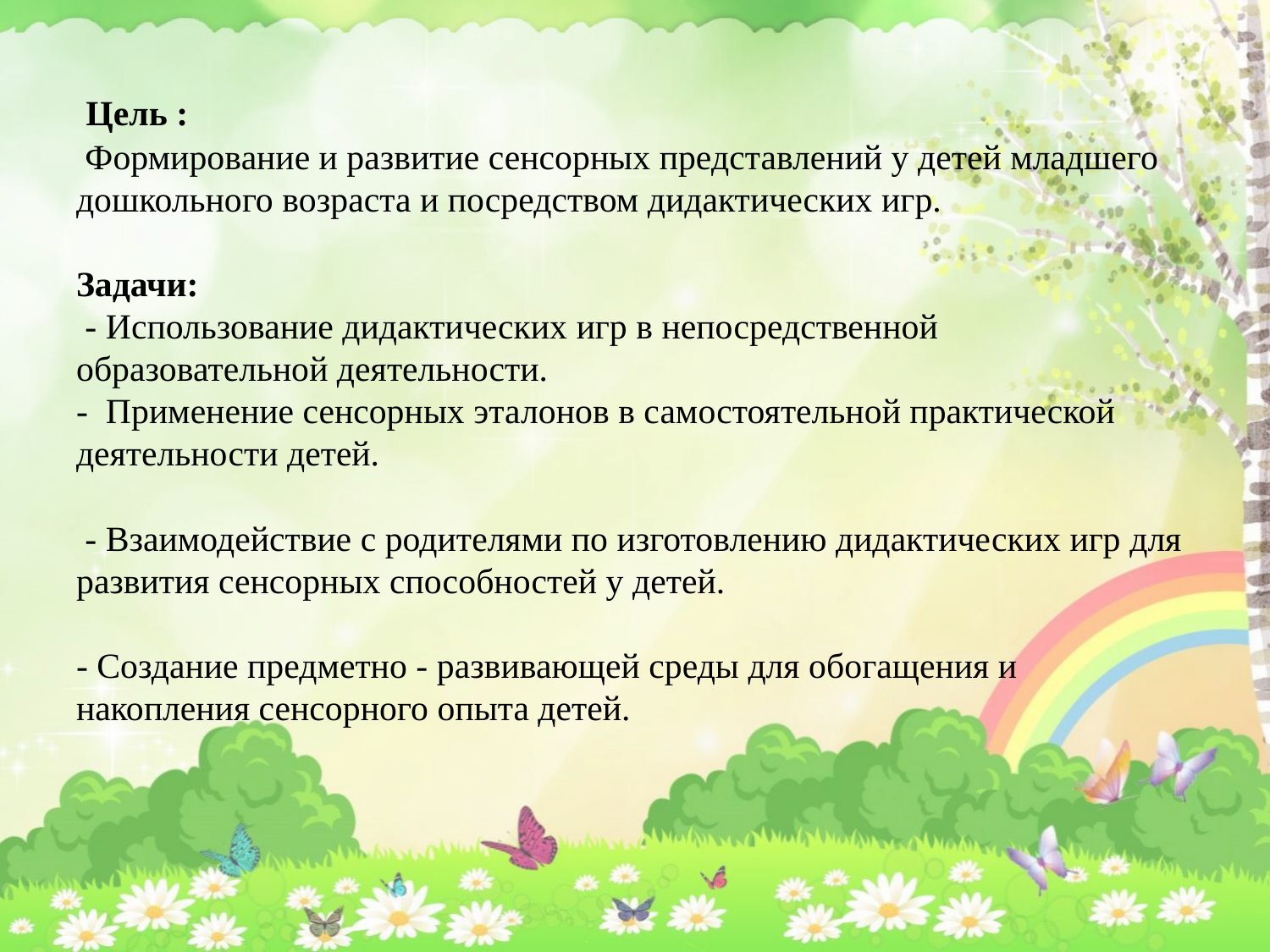

# Цель :  Формирование и развитие сенсорных представлений у детей младшего дошкольного возраста и посредством дидактических игр. Задачи: - Использование дидактических игр в непосредственной образовательной деятельности. -  Применение сенсорных эталонов в самостоятельной практической деятельности детей.   - Взаимодействие с родителями по изготовлению дидактических игр для развития сенсорных способностей у детей.   - Создание предметно - развивающей среды для обогащения и накопления сенсорного опыта детей.